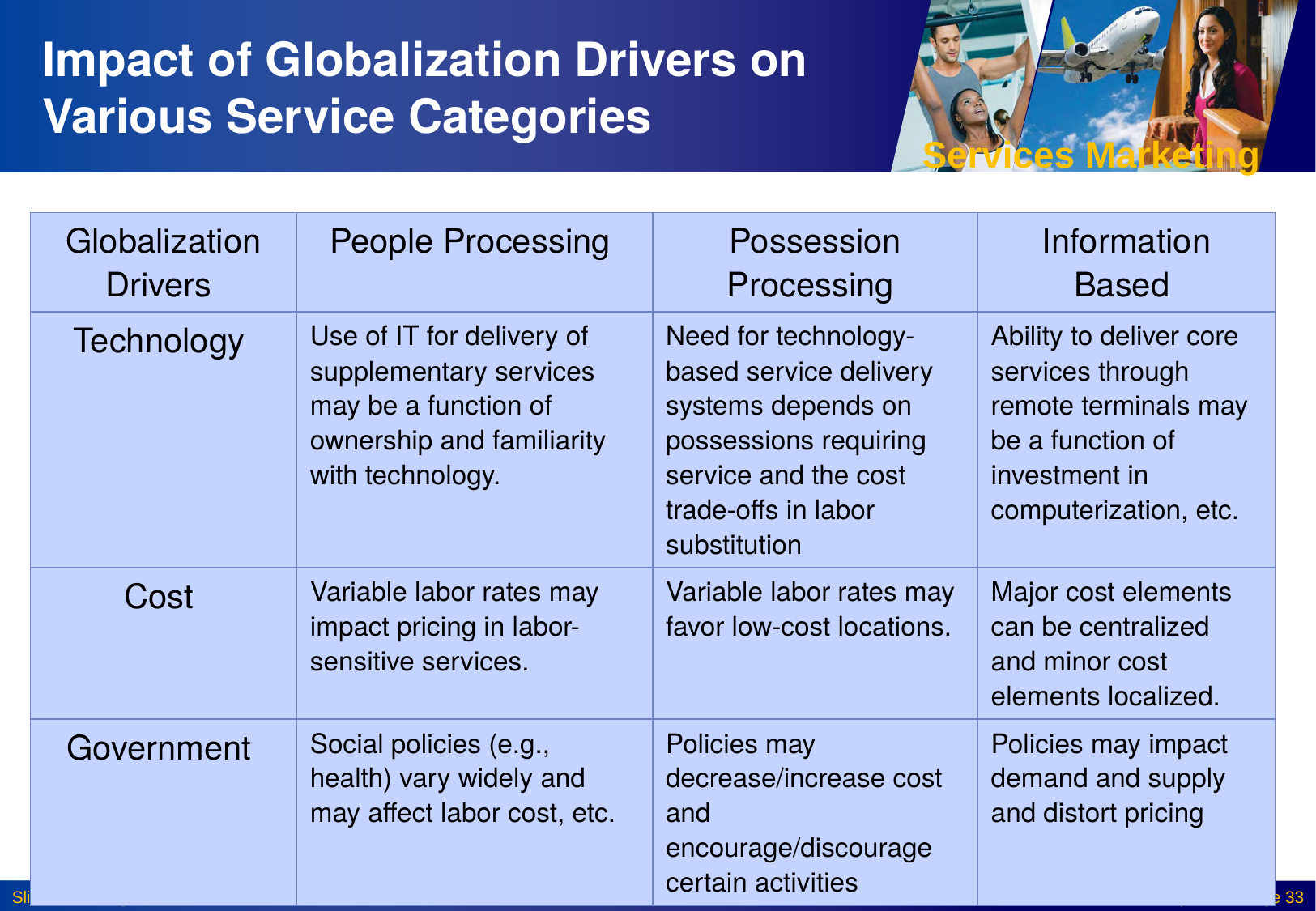

# Impact of Globalization Drivers on Various Service Categories
| Globalization Drivers | People Processing | Possession Processing | Information Based |
| --- | --- | --- | --- |
| Technology | Use of IT for delivery of supplementary services may be a function of ownership and familiarity with technology. | Need for technology- based service delivery systems depends on possessions requiring service and the cost trade-offs in labor substitution | Ability to deliver core services through remote terminals may be a function of investment in computerization, etc. |
| Cost | Variable labor rates may impact pricing in labor-sensitive services. | Variable labor rates may favor low-cost locations. | Major cost elements can be centralized and minor cost elements localized. |
| Government | Social policies (e.g., health) vary widely and may affect labor cost, etc. | Policies may decrease/increase cost and encourage/discourage certain activities | Policies may impact demand and supply and distort pricing |